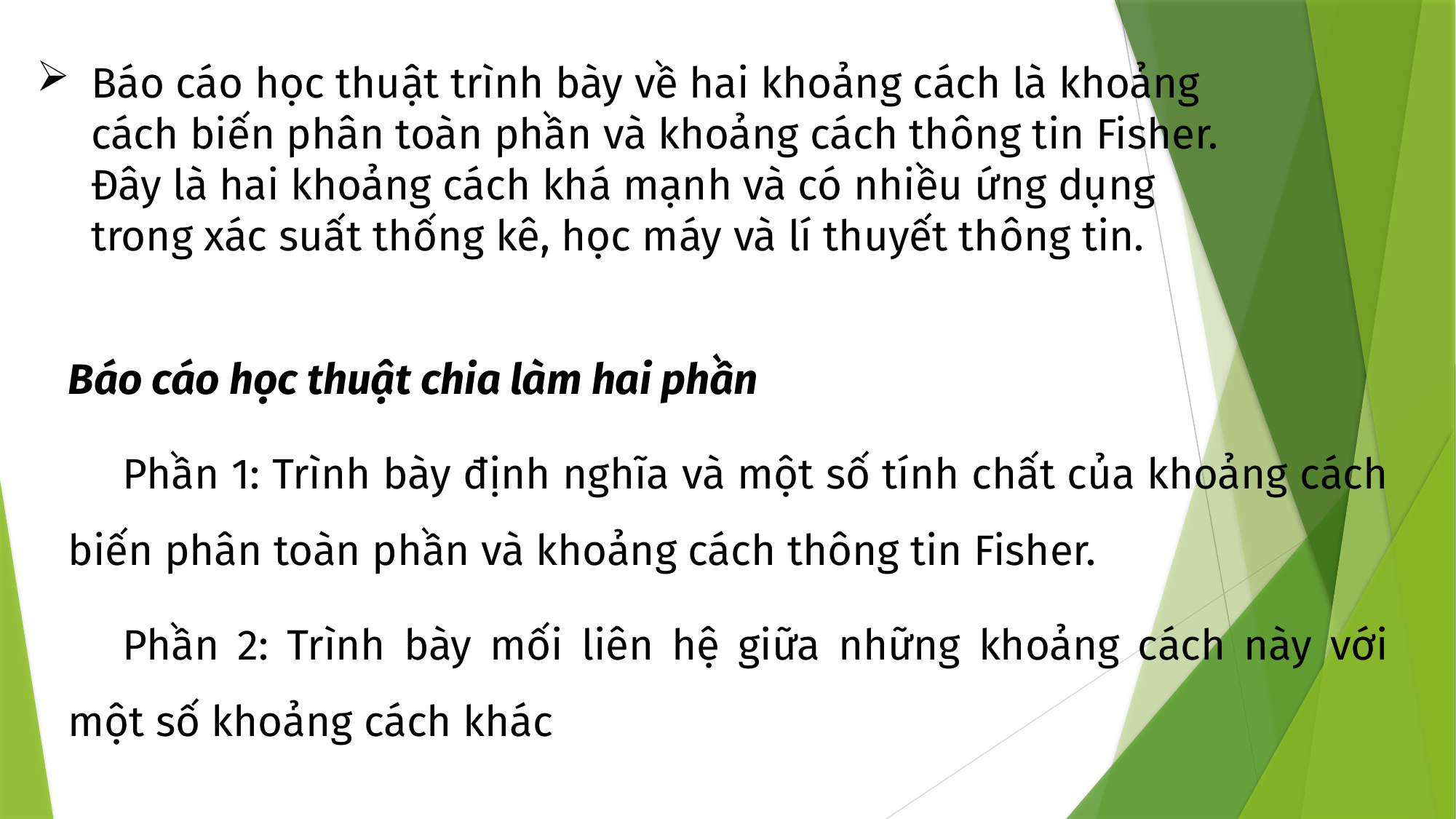

Báo cáo học thuật trình bày về hai khoảng cách là khoảng cách biến phân toàn phần và khoảng cách thông tin Fisher. Đây là hai khoảng cách khá mạnh và có nhiều ứng dụng trong xác suất thống kê, học máy và lí thuyết thông tin.
Báo cáo học thuật chia làm hai phần
Phần 1: Trình bày định nghĩa và một số tính chất của khoảng cách biến phân toàn phần và khoảng cách thông tin Fisher.
Phần 2: Trình bày mối liên hệ giữa những khoảng cách này với một số khoảng cách khác